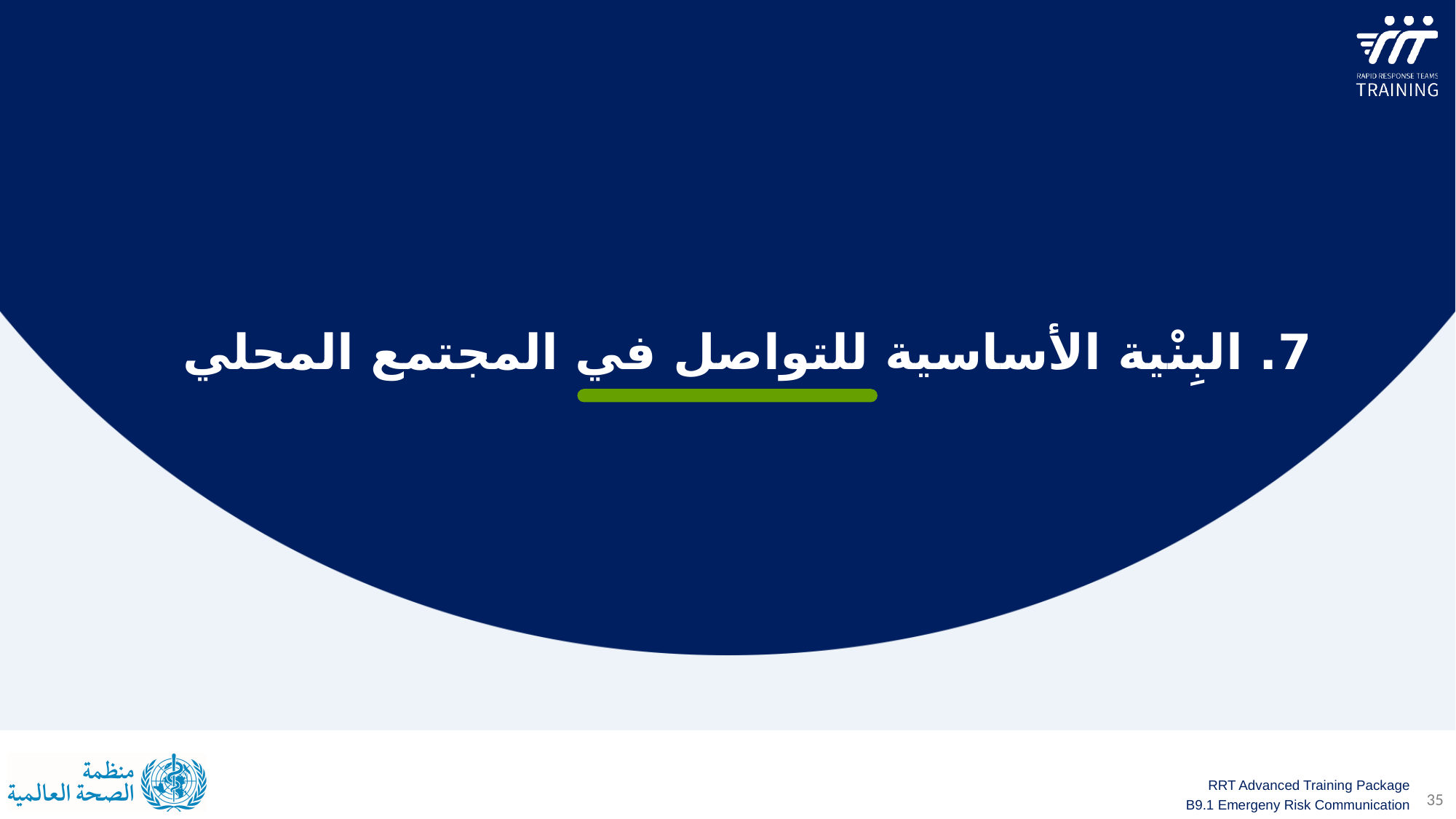

7. البِنْية الأساسية للتواصل في المجتمع المحلي